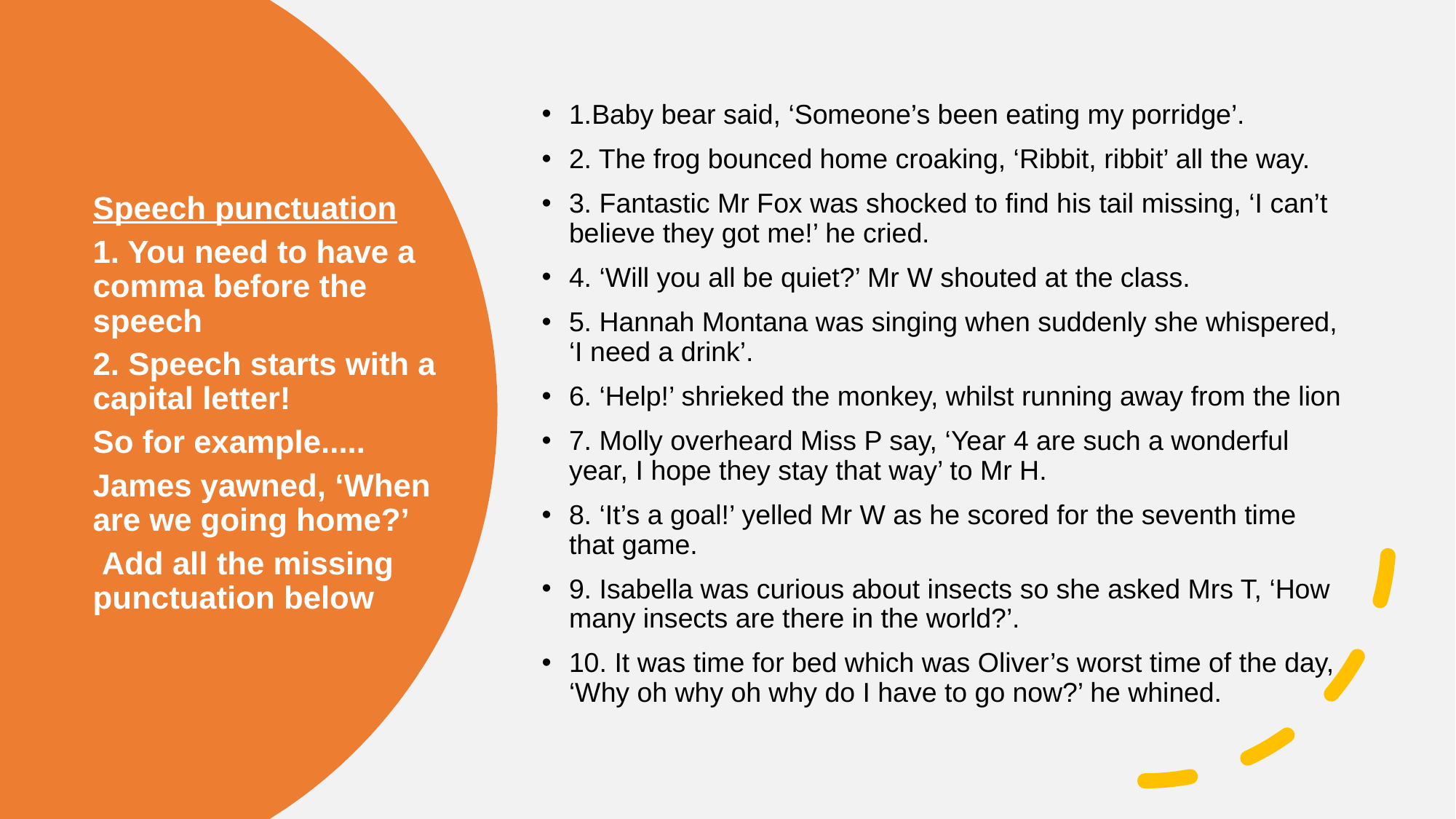

1.Baby bear said, ‘Someone’s been eating my porridge’.
2. The frog bounced home croaking, ‘Ribbit, ribbit’ all the way.
3. Fantastic Mr Fox was shocked to find his tail missing, ‘I can’t believe they got me!’ he cried.
4. ‘Will you all be quiet?’ Mr W shouted at the class.
5. Hannah Montana was singing when suddenly she whispered, ‘I need a drink’.
6. ‘Help!’ shrieked the monkey, whilst running away from the lion
7. Molly overheard Miss P say, ‘Year 4 are such a wonderful year, I hope they stay that way’ to Mr H.
8. ‘It’s a goal!’ yelled Mr W as he scored for the seventh time that game.
9. Isabella was curious about insects so she asked Mrs T, ‘How many insects are there in the world?’.
10. It was time for bed which was Oliver’s worst time of the day, ‘Why oh why oh why do I have to go now?’ he whined.
Speech punctuation
1. You need to have a comma before the speech
2. Speech starts with a capital letter!
So for example.....
James yawned, ‘When are we going home?’
 Add all the missing punctuation below